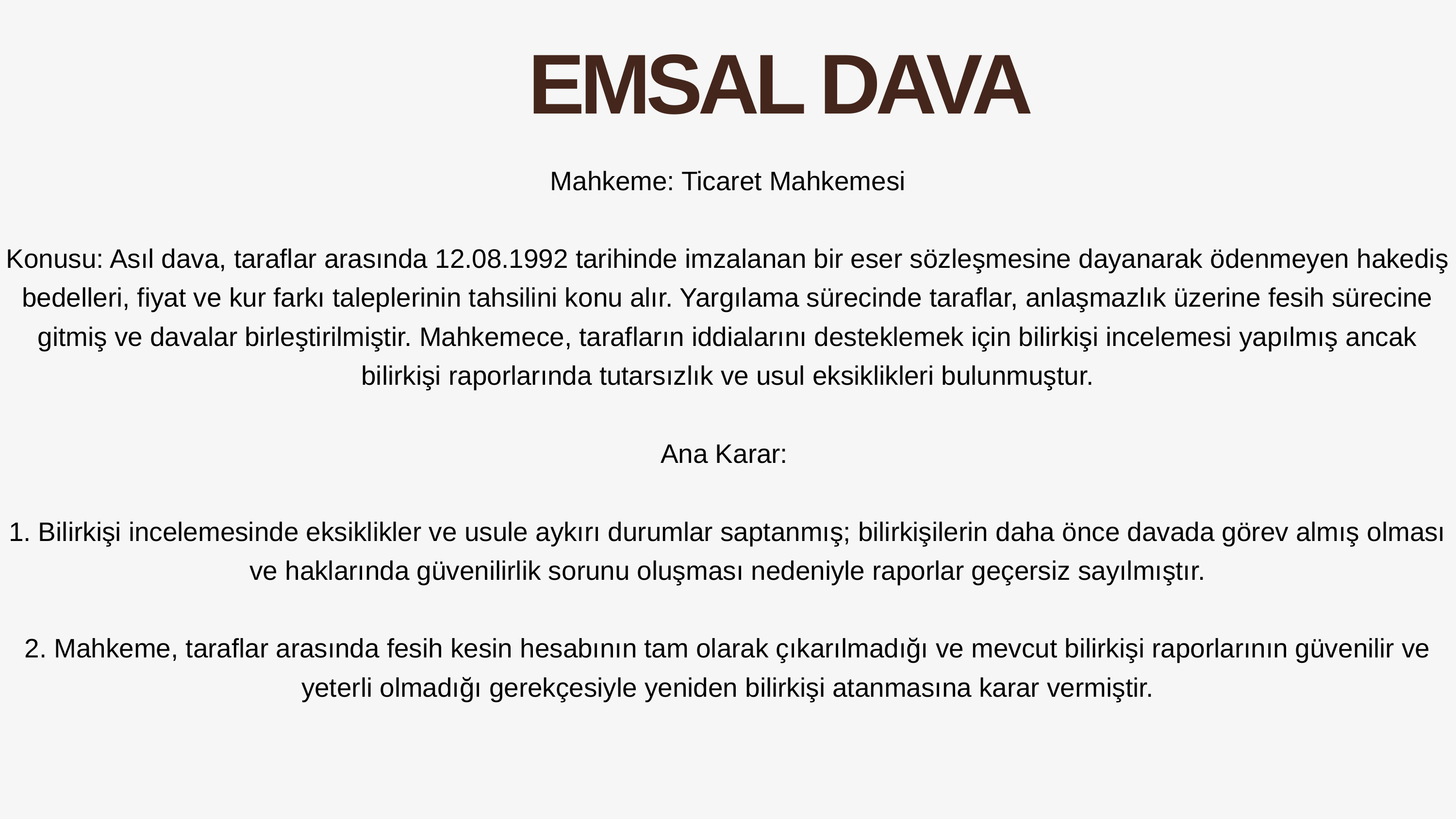

EMSAL DAVA
Mahkeme: Ticaret Mahkemesi

Konusu: Asıl dava, taraflar arasında 12.08.1992 tarihinde imzalanan bir eser sözleşmesine dayanarak ödenmeyen hakediş bedelleri, fiyat ve kur farkı taleplerinin tahsilini konu alır. Yargılama sürecinde taraflar, anlaşmazlık üzerine fesih sürecine gitmiş ve davalar birleştirilmiştir. Mahkemece, tarafların iddialarını desteklemek için bilirkişi incelemesi yapılmış ancak bilirkişi raporlarında tutarsızlık ve usul eksiklikleri bulunmuştur.

Ana Karar:

1. Bilirkişi incelemesinde eksiklikler ve usule aykırı durumlar saptanmış; bilirkişilerin daha önce davada görev almış olması ve haklarında güvenilirlik sorunu oluşması nedeniyle raporlar geçersiz sayılmıştır.

2. Mahkeme, taraflar arasında fesih kesin hesabının tam olarak çıkarılmadığı ve mevcut bilirkişi raporlarının güvenilir ve yeterli olmadığı gerekçesiyle yeniden bilirkişi atanmasına karar vermiştir.